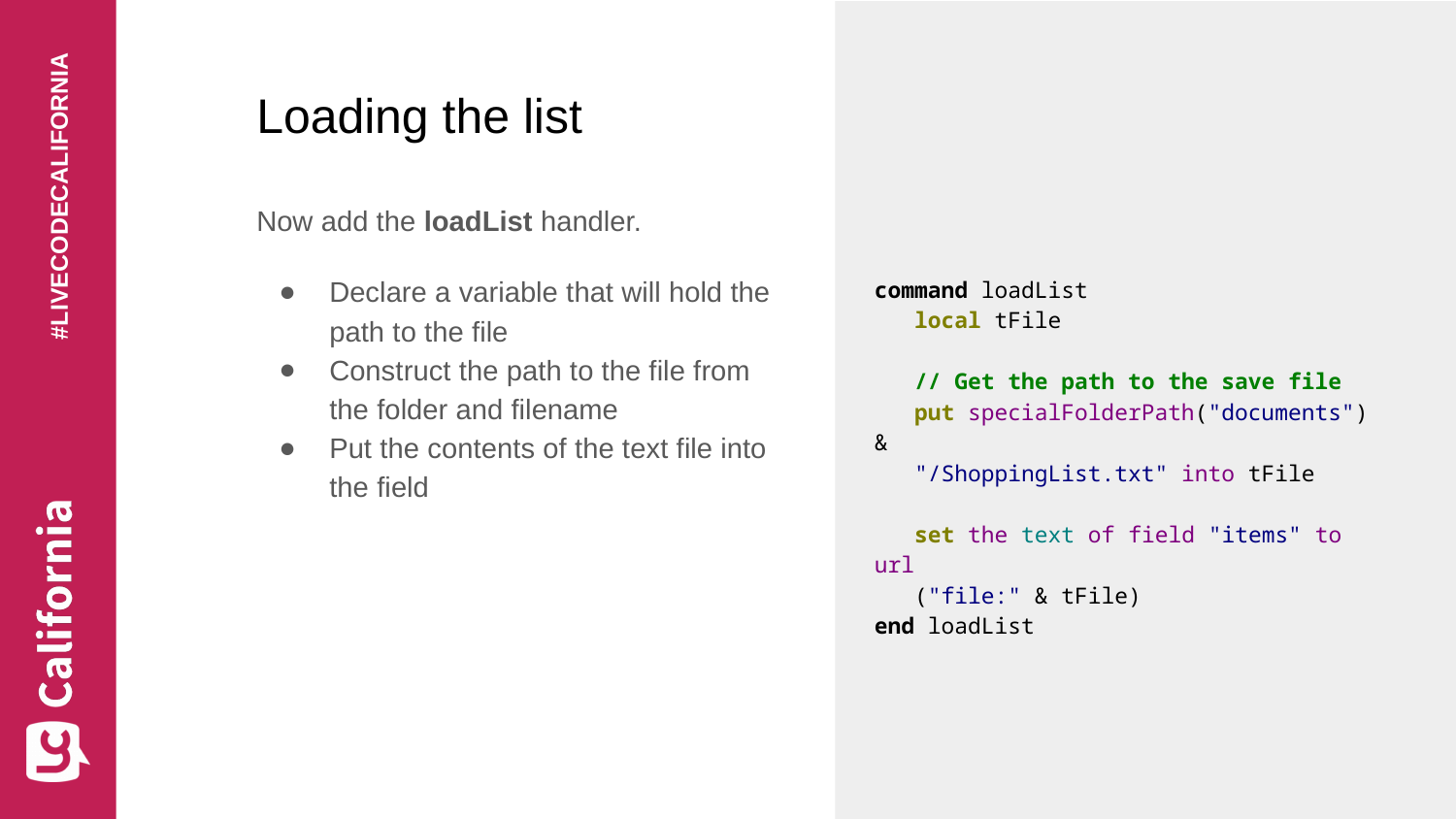

# Loading the list
Now add the loadList handler.
Declare a variable that will hold the path to the file
Construct the path to the file from the folder and filename
Put the contents of the text file into the field

command loadList
   local tFile

   // Get the path to the save file
   put specialFolderPath("documents") &
   "/ShoppingList.txt" into tFile

   set the text of field "items" to url
   ("file:" & tFile)
end loadList